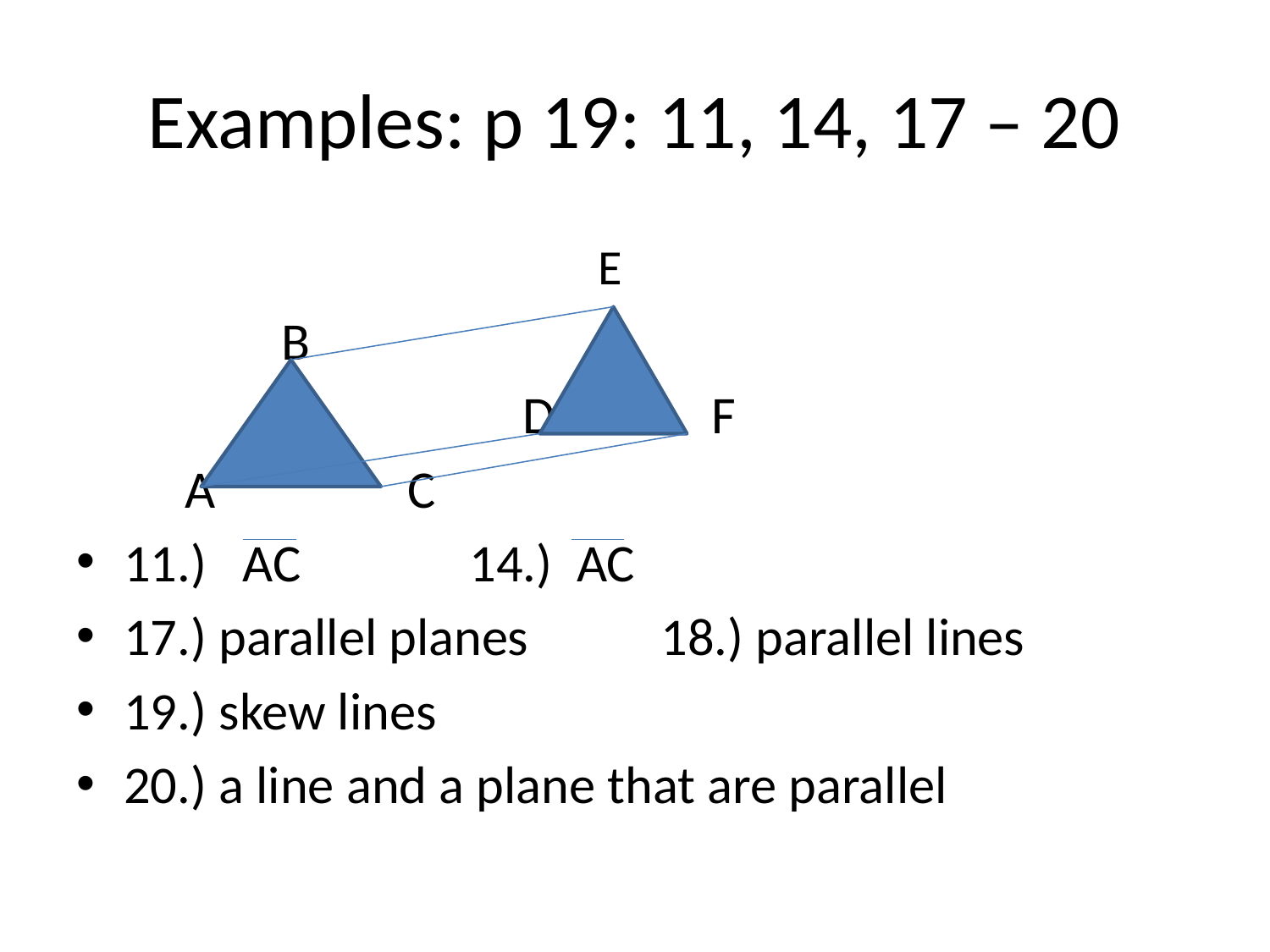

# Examples: p 19: 11, 14, 17 – 20
                                              E
                 B
                                     D             F
         A                C
11.)   AC              14.)  AC
17.) parallel planes           18.) parallel lines
19.) skew lines
20.) a line and a plane that are parallel